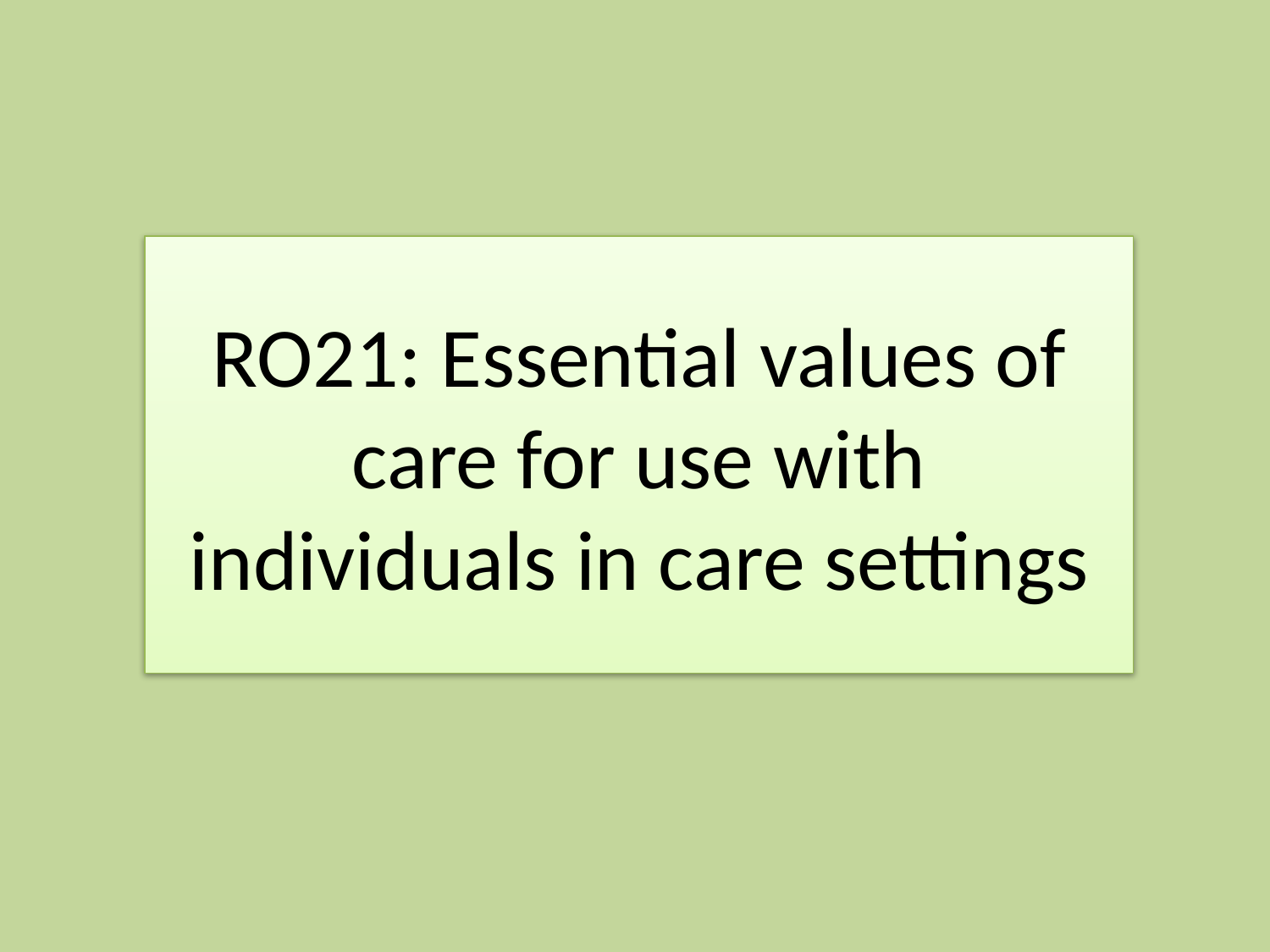

# RO21: Essential values of care for use with individuals in care settings